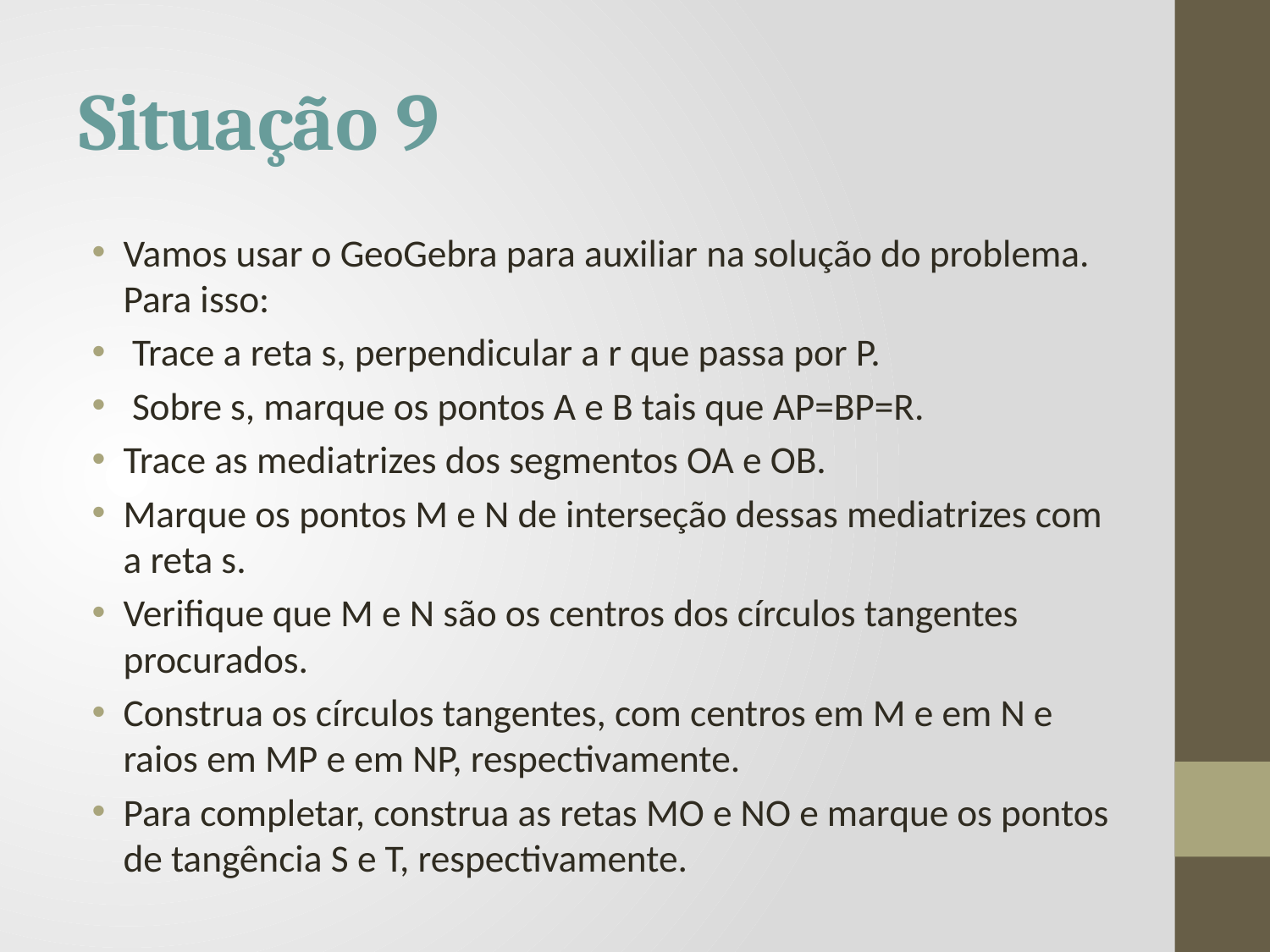

# Situação 9
Vamos usar o GeoGebra para auxiliar na solução do problema. Para isso:
 Trace a reta s, perpendicular a r que passa por P.
 Sobre s, marque os pontos A e B tais que AP=BP=R.
Trace as mediatrizes dos segmentos OA e OB.
Marque os pontos M e N de interseção dessas mediatrizes com a reta s.
Verifique que M e N são os centros dos círculos tangentes procurados.
Construa os círculos tangentes, com centros em M e em N e raios em MP e em NP, respectivamente.
Para completar, construa as retas MO e NO e marque os pontos de tangência S e T, respectivamente.